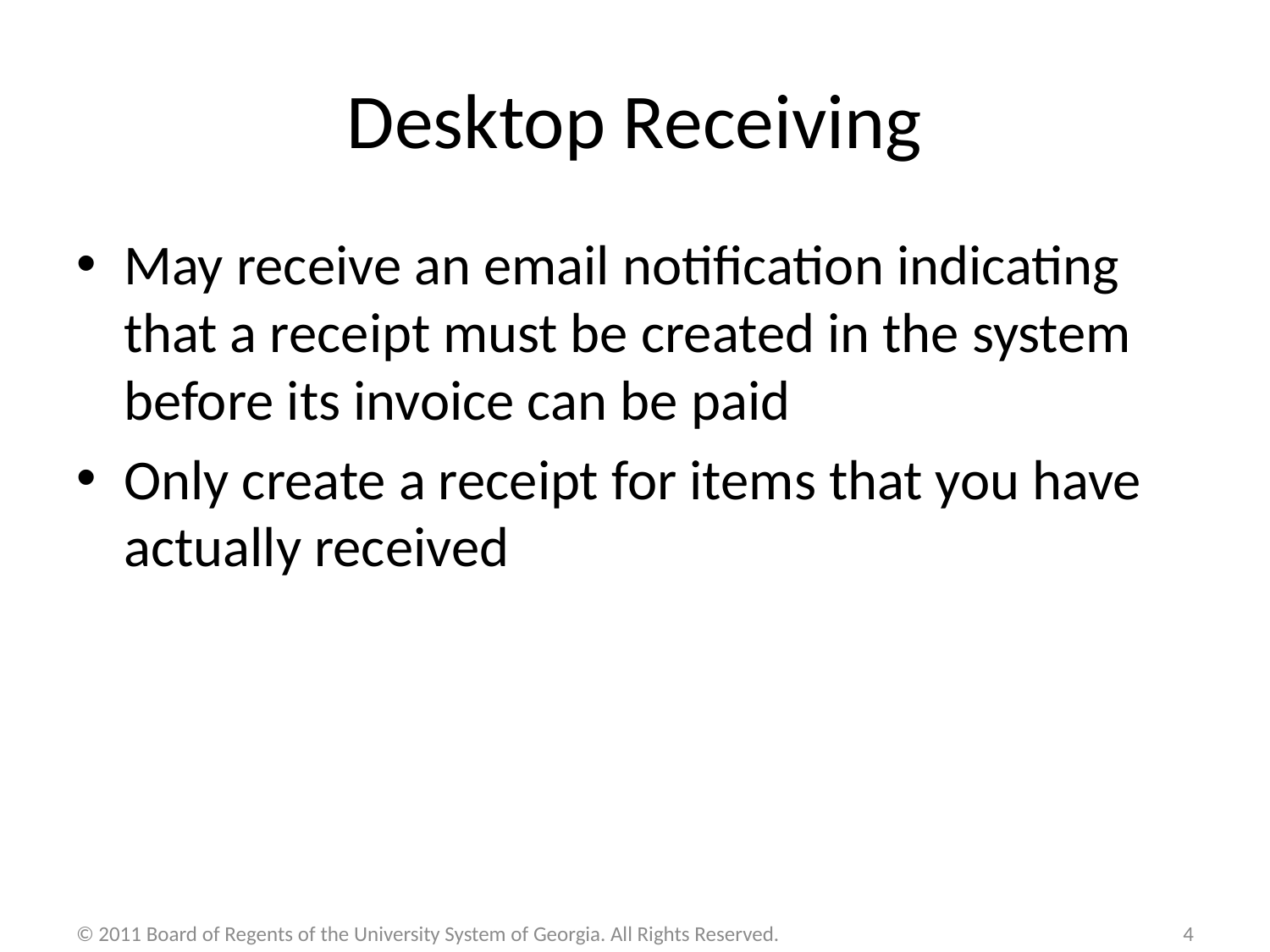

# Desktop Receiving
May receive an email notification indicating that a receipt must be created in the system before its invoice can be paid
Only create a receipt for items that you have actually received
© 2011 Board of Regents of the University System of Georgia. All Rights Reserved.
4